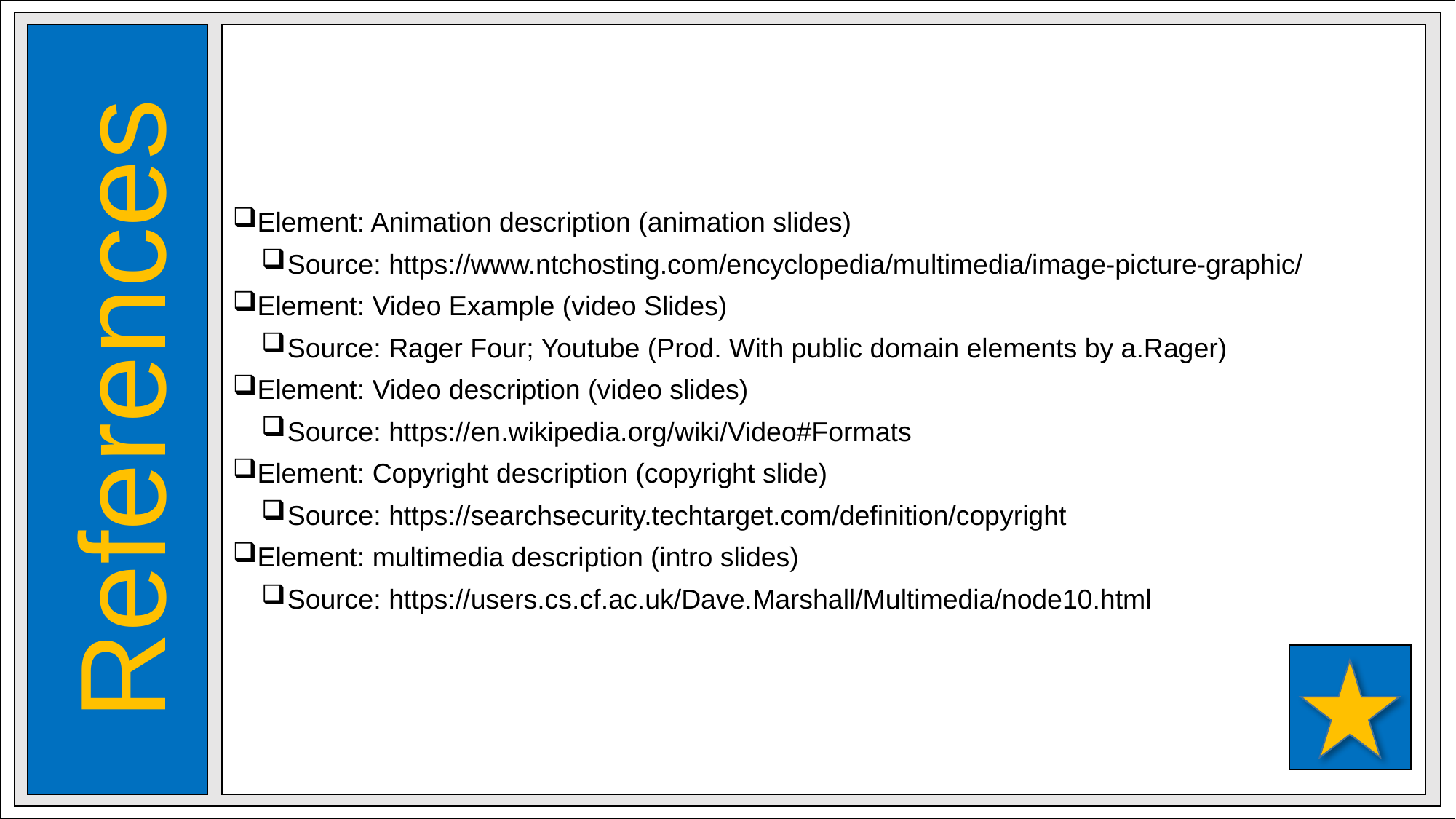

Element: Animation description (animation slides)
Source: https://www.ntchosting.com/encyclopedia/multimedia/image-picture-graphic/
Element: Video Example (video Slides)
Source: Rager Four; Youtube (Prod. With public domain elements by a.Rager)
Element: Video description (video slides)
Source: https://en.wikipedia.org/wiki/Video#Formats
Element: Copyright description (copyright slide)
Source: https://searchsecurity.techtarget.com/definition/copyright
Element: multimedia description (intro slides)
Source: https://users.cs.cf.ac.uk/Dave.Marshall/Multimedia/node10.html
References